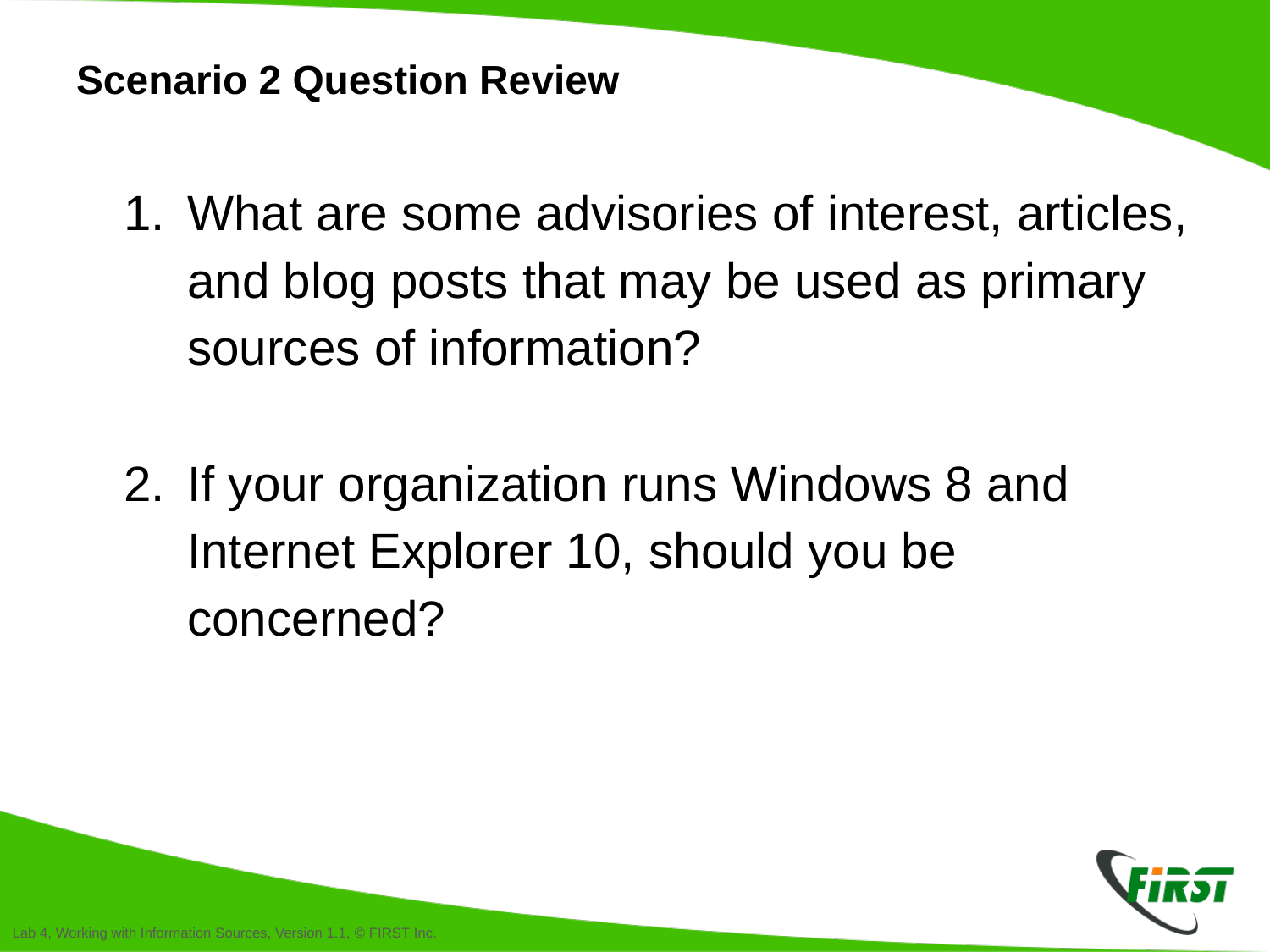

# Scenario 2 Question Review
What are some advisories of interest, articles, and blog posts that may be used as primary sources of information?
If your organization runs Windows 8 and
Internet Explorer 10, should you be concerned?